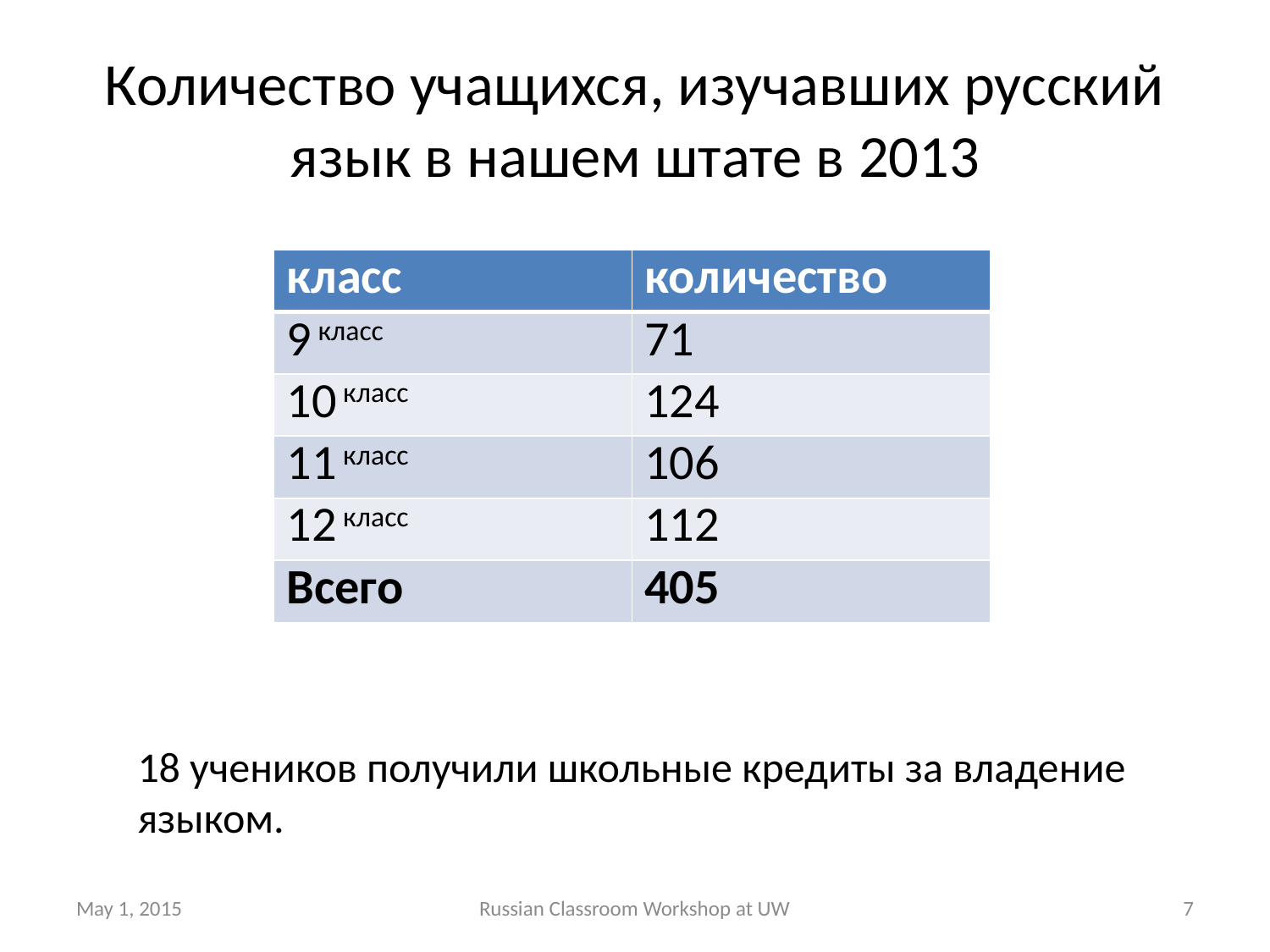

# Количество учащихся, изучавших русский язык в нашем штате в 2013
| класс | количество |
| --- | --- |
| 9 класс | 71 |
| 10 класс | 124 |
| 11 класс | 106 |
| 12 класс | 112 |
| Всего | 405 |
18 учеников получили школьные кредиты за владение языком.
May 1, 2015
Russian Classroom Workshop at UW
7